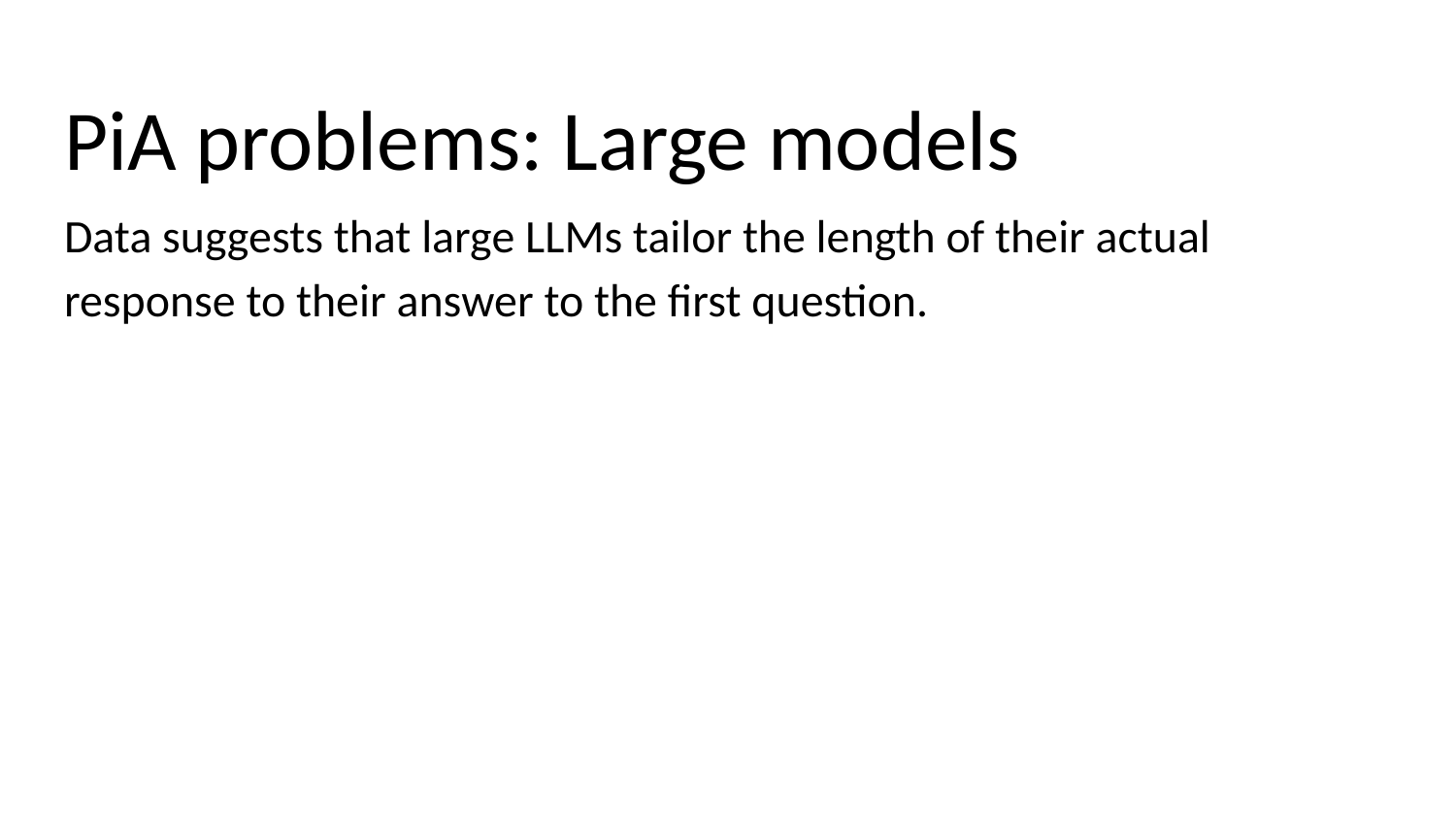

# PiA problems: Large models
Data suggests that large LLMs tailor the length of their actual response to their answer to the first question.